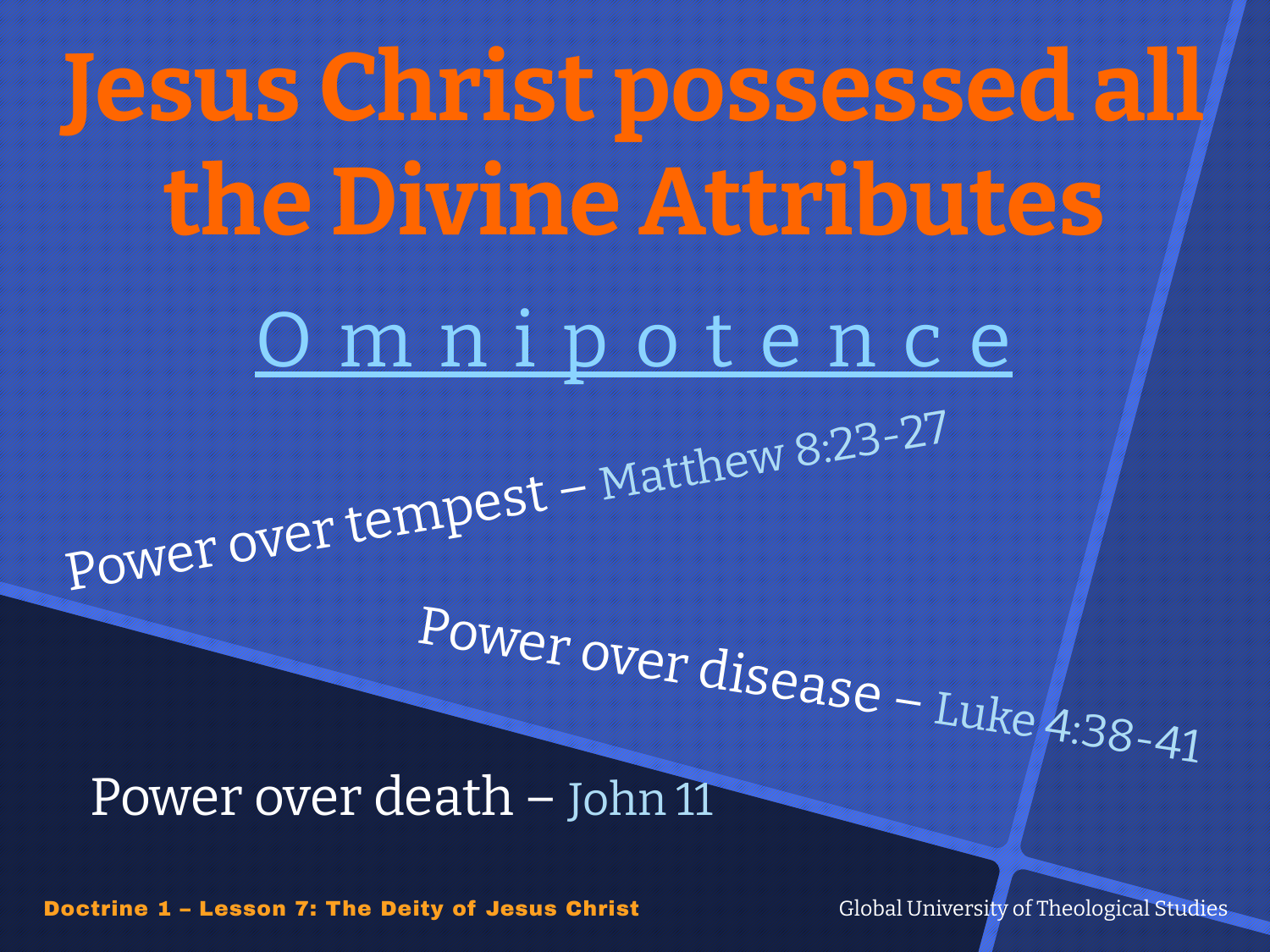

Jesus Christ possessed all the Divine Attributes
O m n i p o t e n c e
Power over tempest – Matthew 8:23-27
Power over disease – Luke 4:38-41
Power over death – John 11
Doctrine 1 – Lesson 7: The Deity of Jesus Christ                         Global University of Theological Studies